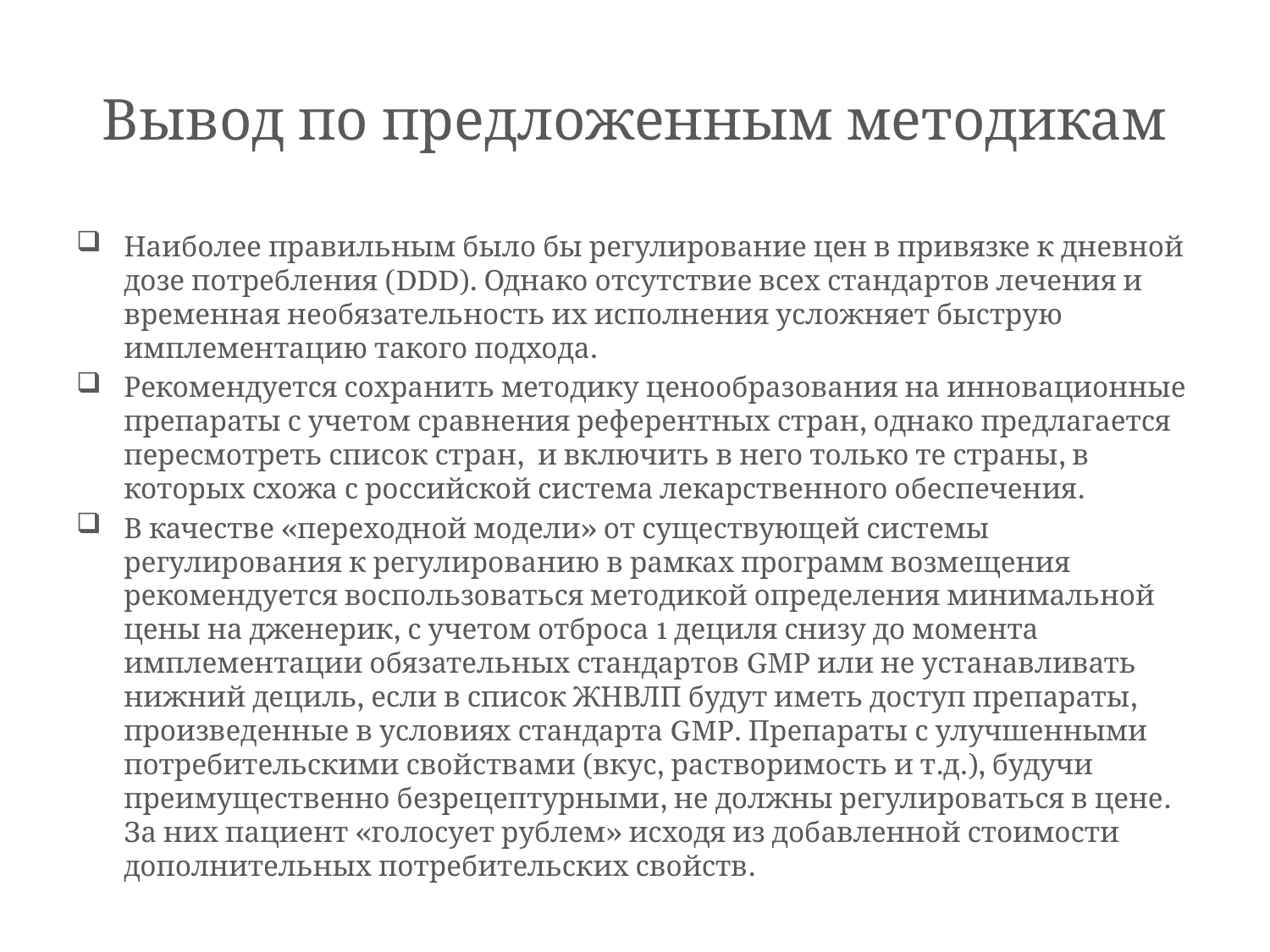

# Вывод по предложенным методикам
Наиболее правильным было бы регулирование цен в привязке к дневной дозе потребления (DDD). Однако отсутствие всех стандартов лечения и временная необязательность их исполнения усложняет быструю имплементацию такого подхода.
Рекомендуется сохранить методику ценообразования на инновационные препараты с учетом сравнения референтных стран, однако предлагается пересмотреть список стран,  и включить в него только те страны, в которых схожа с российской система лекарственного обеспечения.
В качестве «переходной модели» от существующей системы регулирования к регулированию в рамках программ возмещения рекомендуется воспользоваться методикой определения минимальной цены на дженерик, с учетом отброса 1 дециля снизу до момента имплементации обязательных стандартов GMP или не устанавливать нижний дециль, если в список ЖНВЛП будут иметь доступ препараты, произведенные в условиях стандарта GMP. Препараты с улучшенными потребительскими свойствами (вкус, растворимость и т.д.), будучи преимущественно безрецептурными, не должны регулироваться в цене. За них пациент «голосует рублем» исходя из добавленной стоимости дополнительных потребительских свойств.